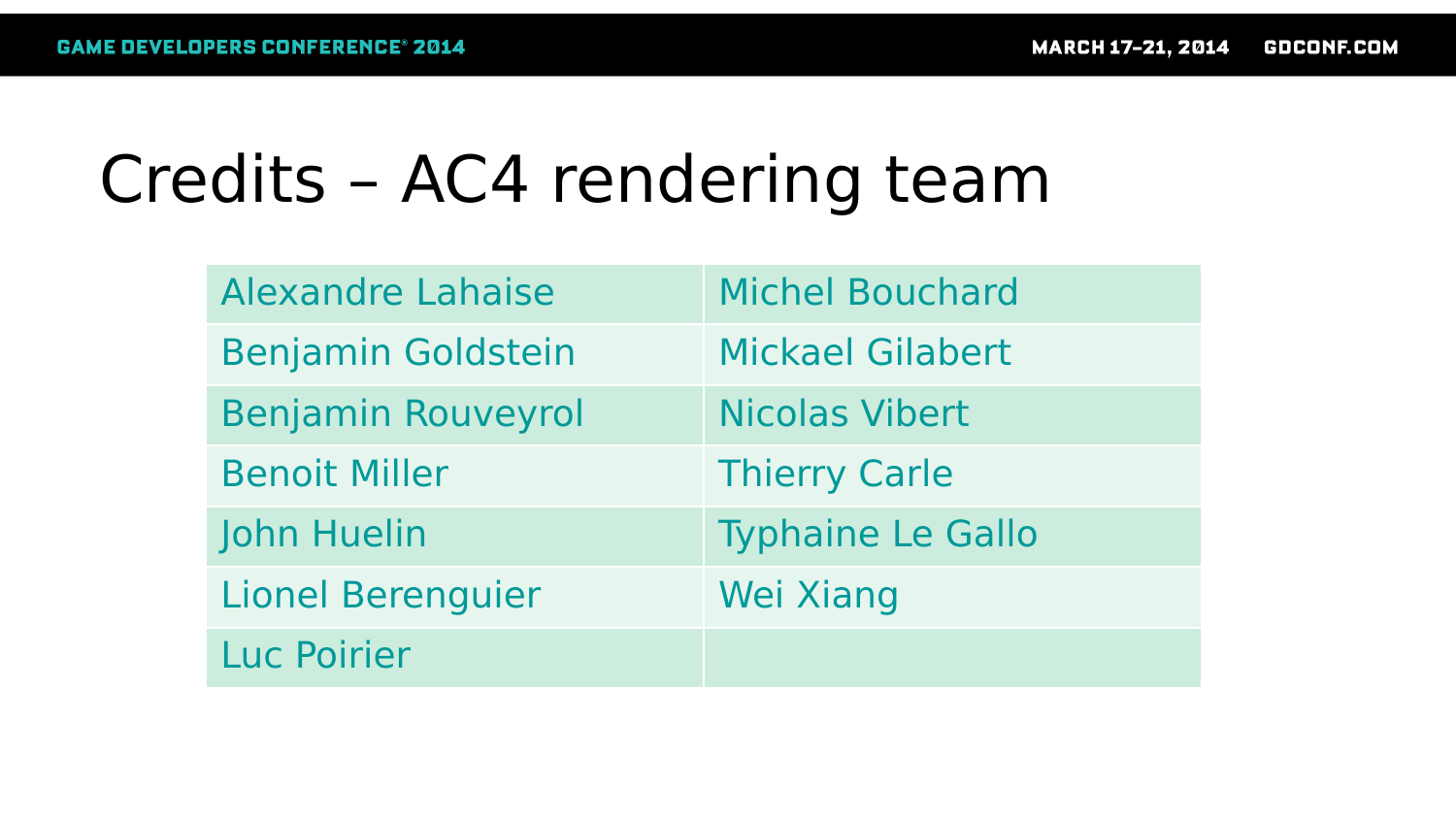

# Credits – AC4 rendering team
| Alexandre Lahaise | Michel Bouchard |
| --- | --- |
| Benjamin Goldstein | Mickael Gilabert |
| Benjamin Rouveyrol | Nicolas Vibert |
| Benoit Miller | Thierry Carle |
| John Huelin | Typhaine Le Gallo |
| Lionel Berenguier | Wei Xiang |
| Luc Poirier |  |